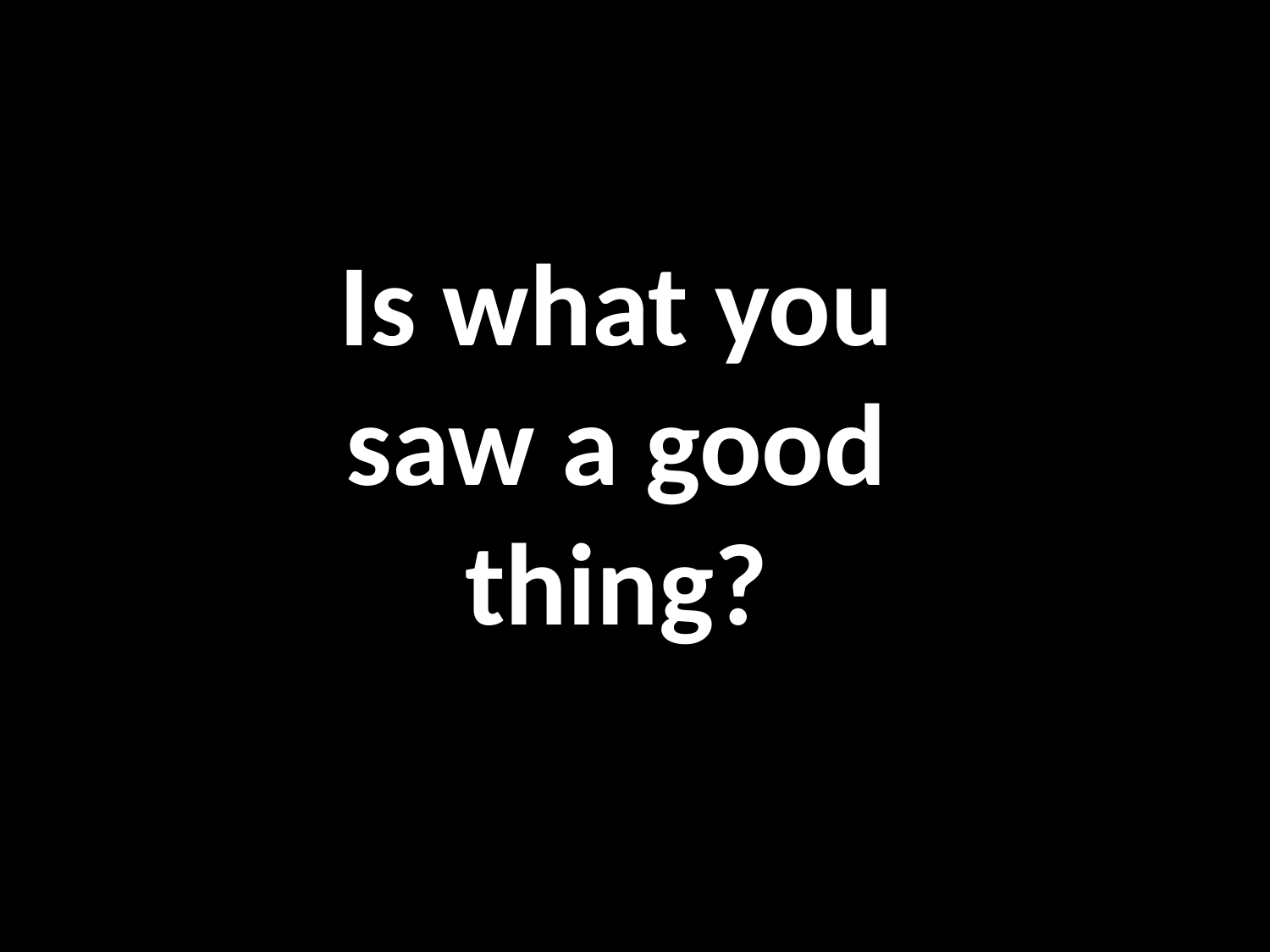

# Is what you saw a good thing?